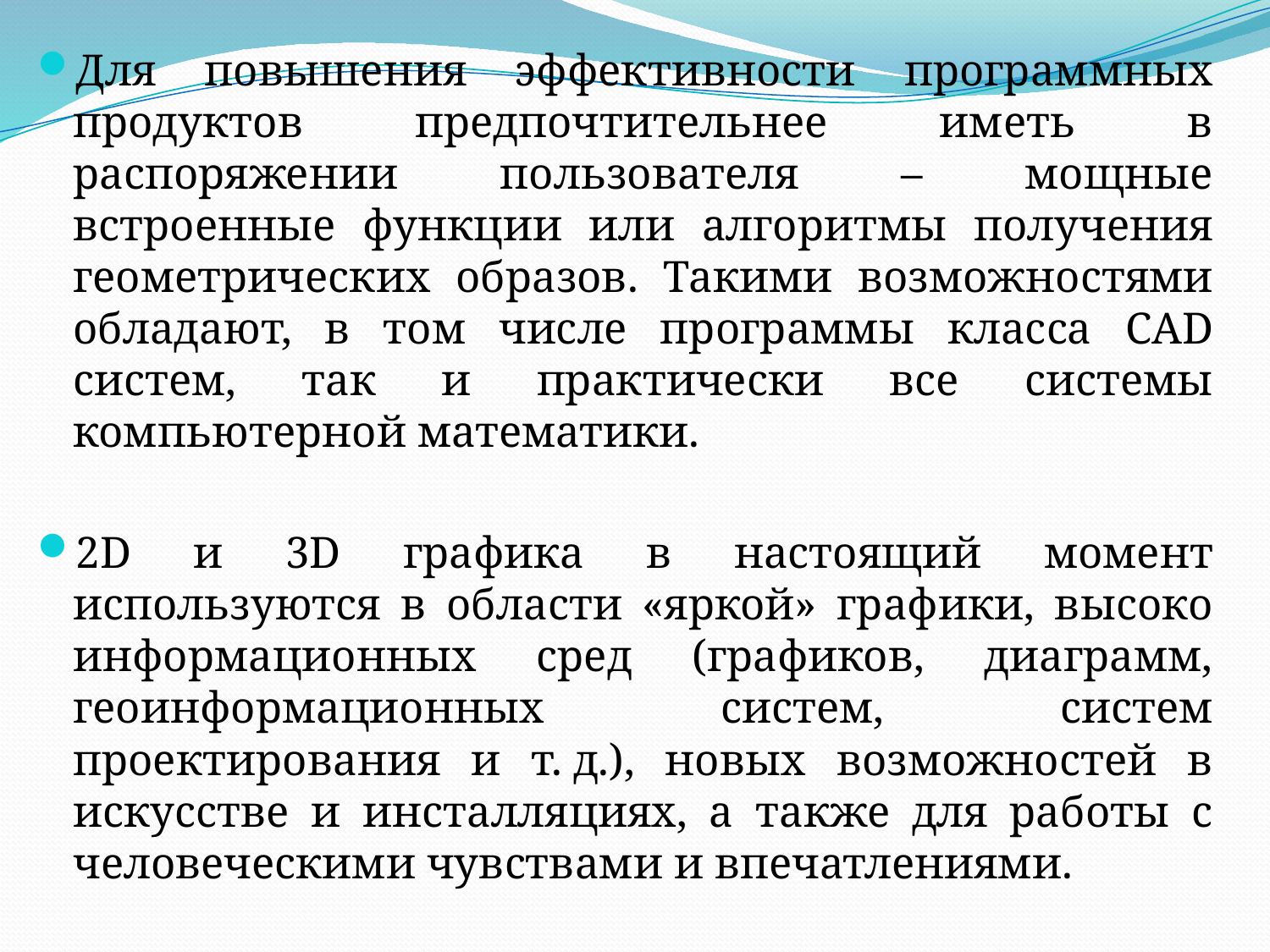

Для повышения эффективности программных продуктов предпочтительнее иметь в распоряжении пользователя – мощные встроенные функции или алгоритмы получения геометрических образов. Такими возможностями обладают, в том числе программы класса CAD систем, так и практически все системы компьютерной математики.

2D и 3D графика в настоящий момент используются в области «яркой» графики, высоко информационных сред (графиков, диаграмм, геоинформационных систем, систем проектирования и т. д.), новых возможностей в искусстве и инсталляциях, а также для работы с человеческими чувствами и впечатлениями.